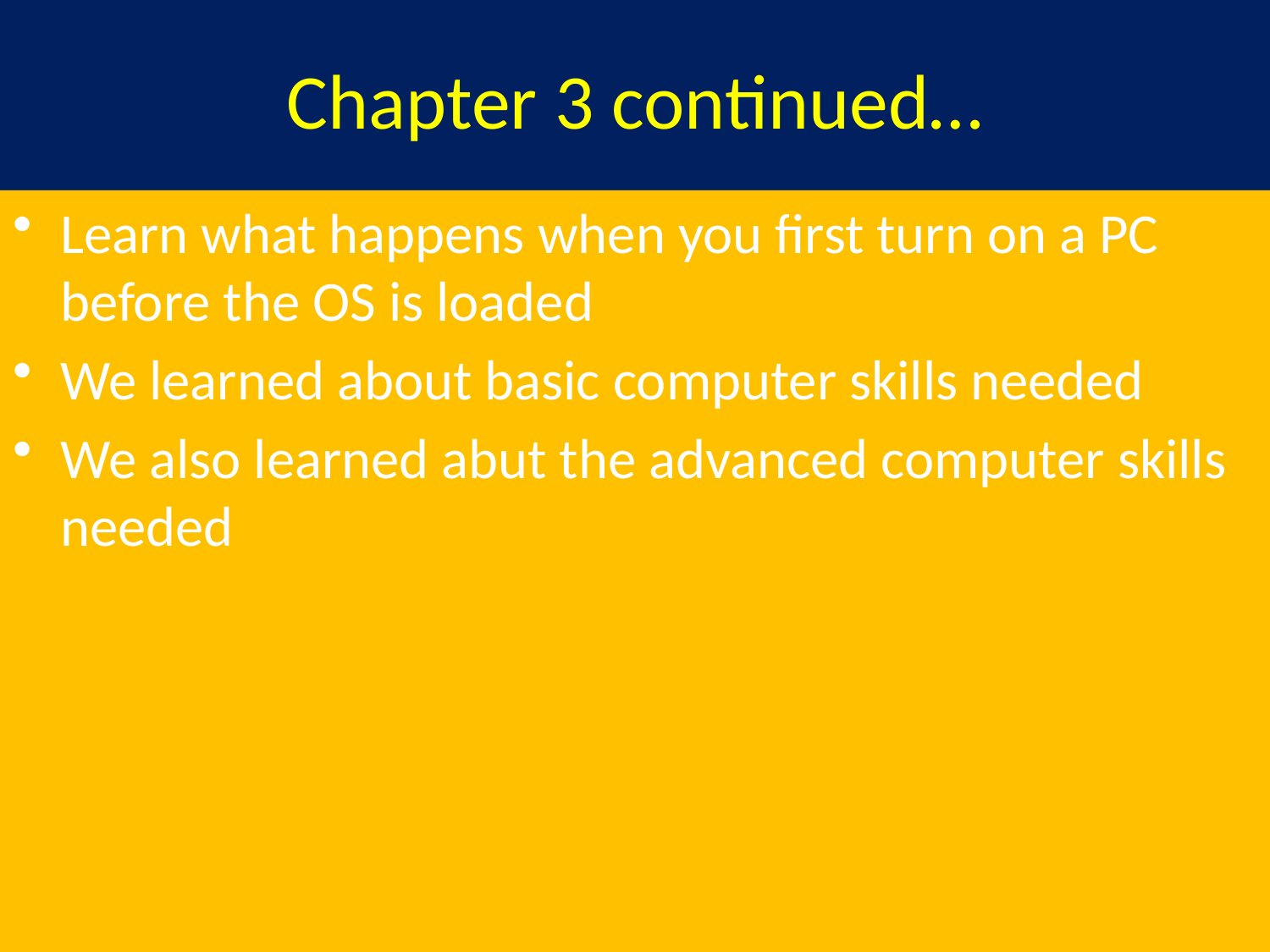

# Chapter 3 continued…
Learn what happens when you first turn on a PC before the OS is loaded
We learned about basic computer skills needed
We also learned abut the advanced computer skills needed